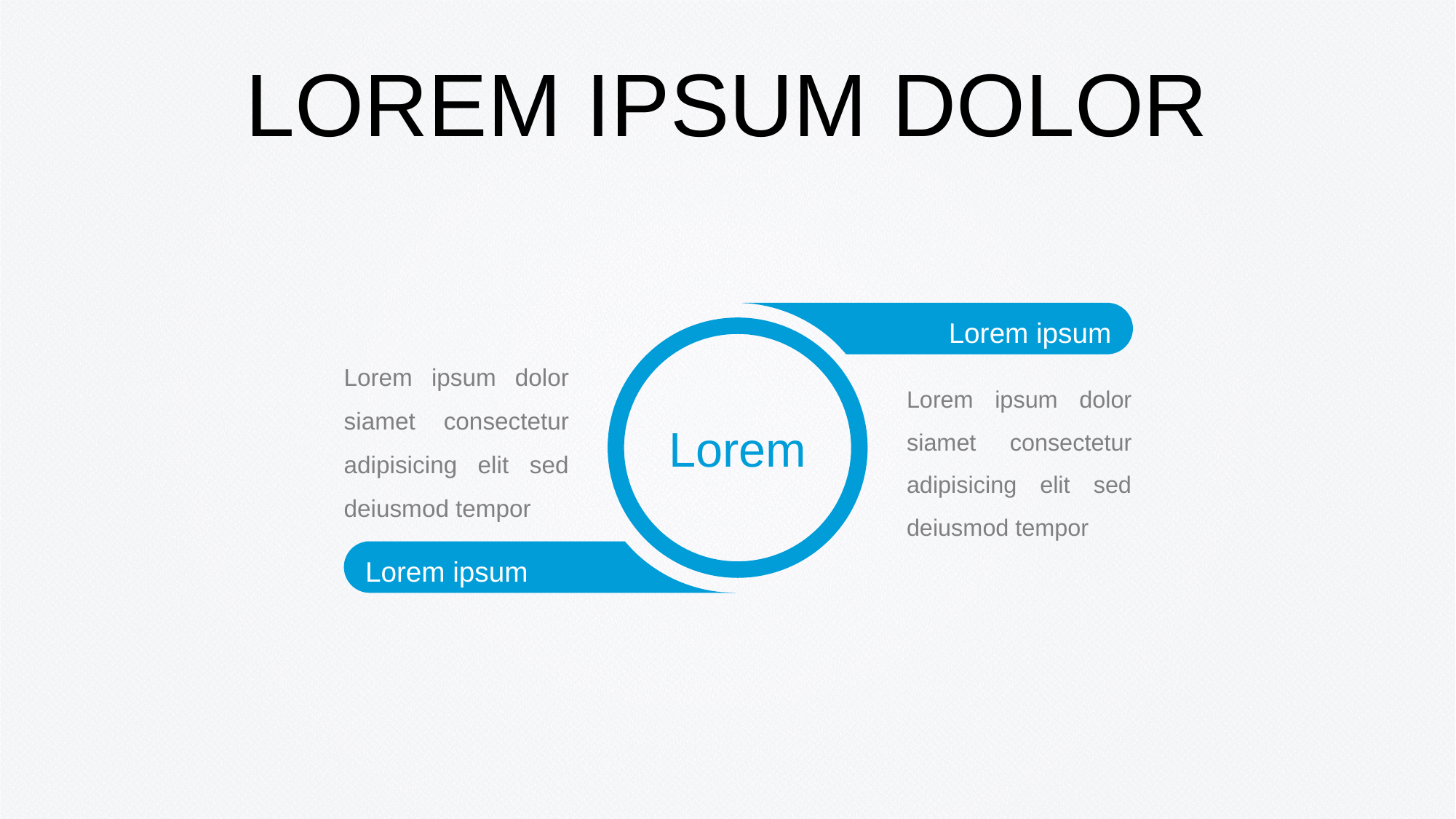

# LOREM IPSUM DOLOR
Lorem ipsum dolor siamet consectetur adipisicing elit sed deiusmod tempor
Lorem ipsum
Lorem
Lorem ipsum dolor siamet consectetur adipisicing elit sed deiusmod tempor
Lorem ipsum